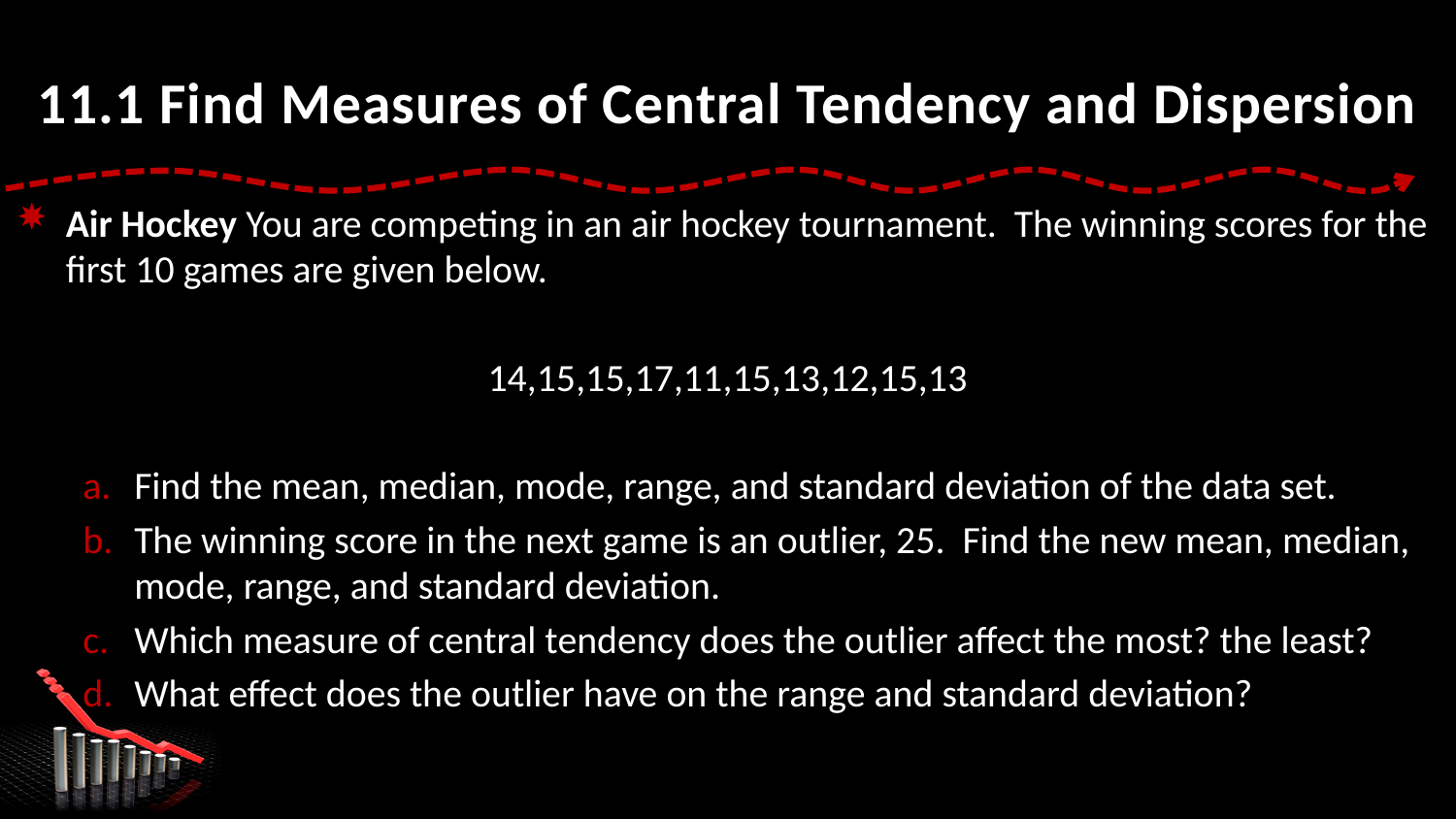

# 11.1 Find Measures of Central Tendency and Dispersion
Air Hockey You are competing in an air hockey tournament.  The winning scores for the first 10 games are given below.

14,15,15,17,11,15,13,12,15,13

Find the mean, median, mode, range, and standard deviation of the data set.
The winning score in the next game is an outlier, 25.  Find the new mean, median, mode, range, and standard deviation.
Which measure of central tendency does the outlier affect the most? the least?
What effect does the outlier have on the range and standard deviation?